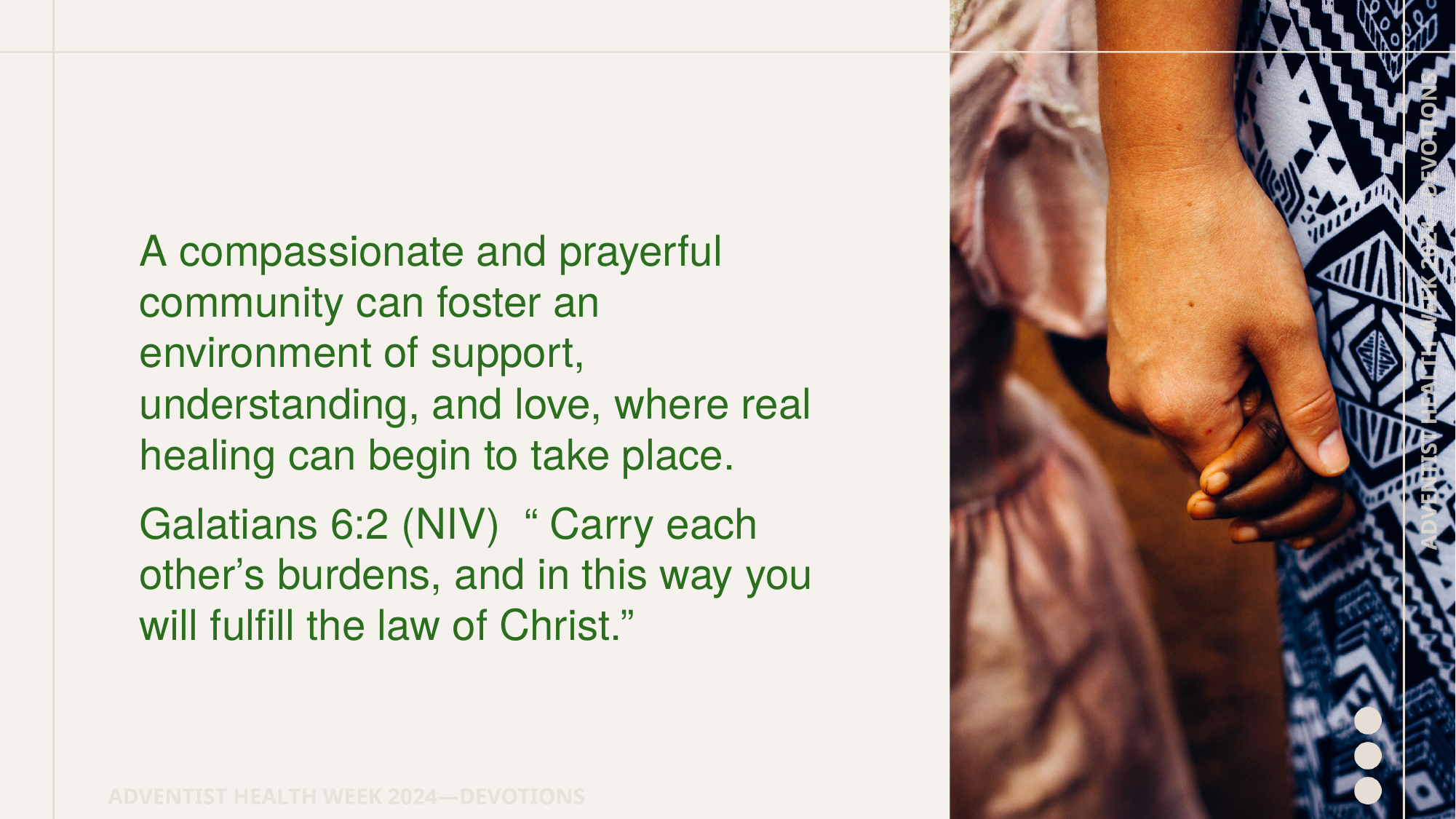

A compassionate and prayerful community can foster an environment of support, understanding, and love, where real healing can begin to take place.
Galatians 6:2 (NIV)  “ Carry each other’s burdens, and in this way you will fulfill the law of Christ.”